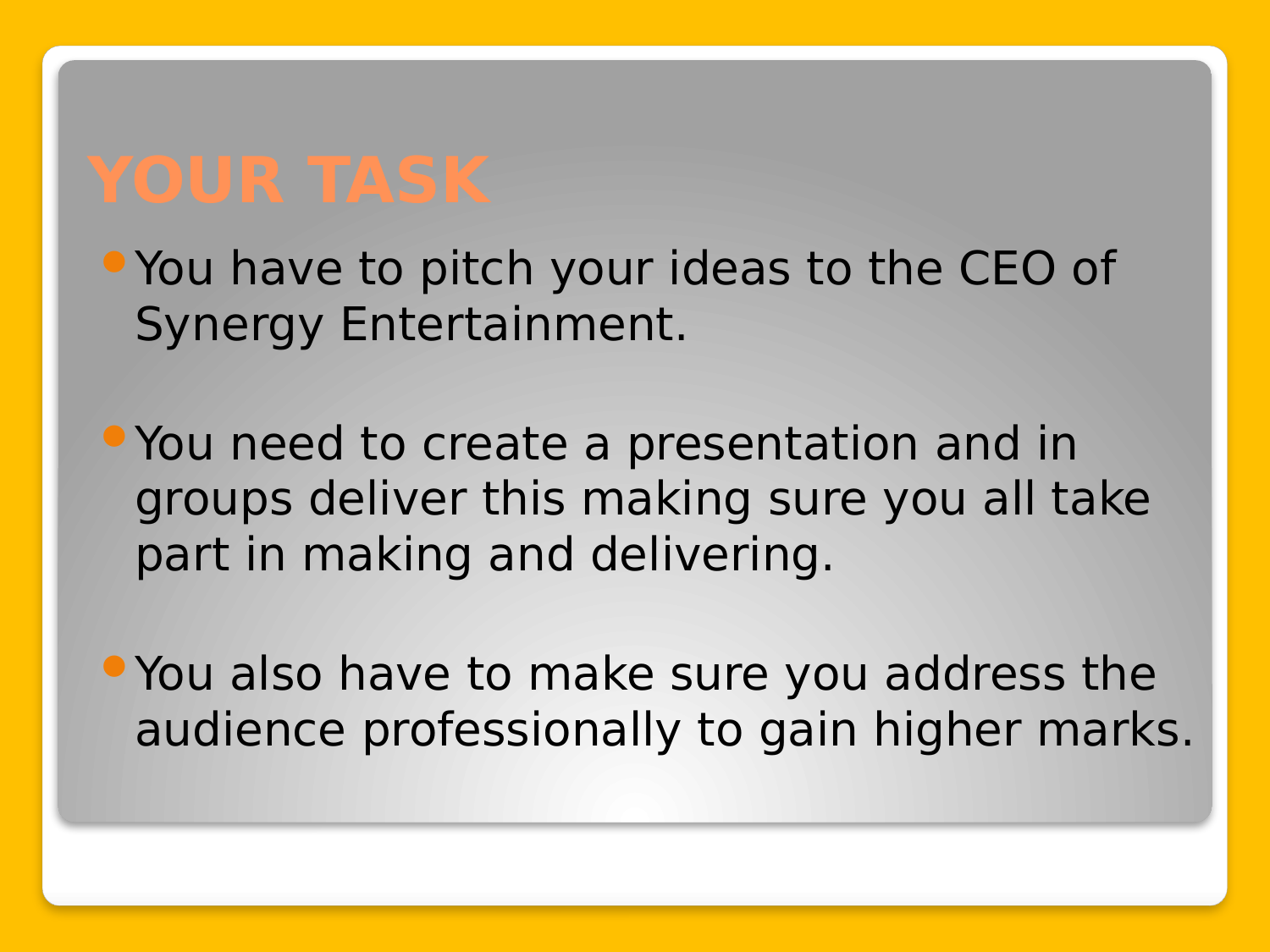

# YOUR TASK
You have to pitch your ideas to the CEO of Synergy Entertainment.

You need to create a presentation and in groups deliver this making sure you all take part in making and delivering.

You also have to make sure you address the audience professionally to gain higher marks.